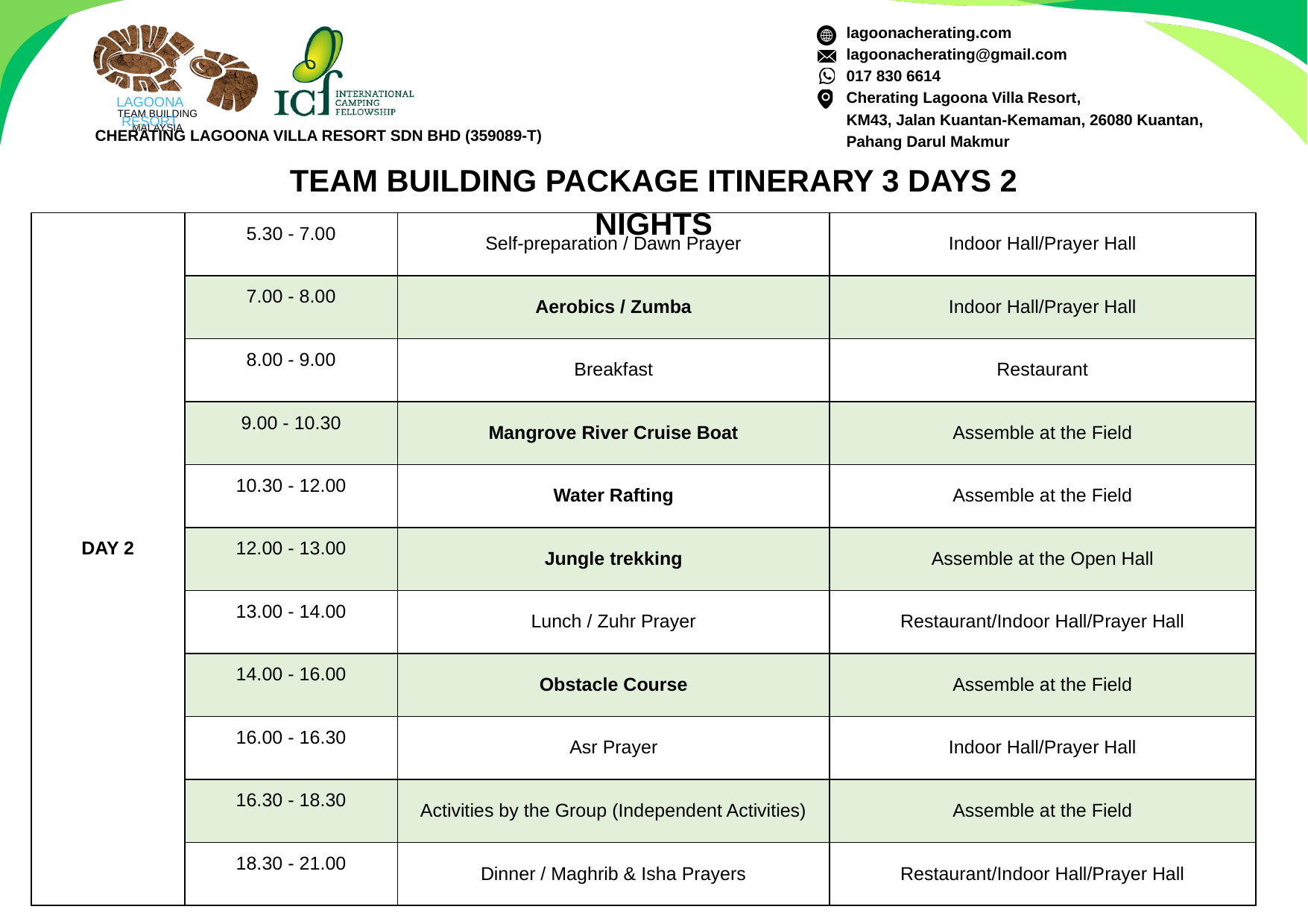

lagoonacherating.com
lagoonacherating@gmail.com
017 830 6614
Cherating Lagoona Villa Resort,
KM43, Jalan Kuantan-Kemaman, 26080 Kuantan,
Pahang Darul Makmur

LAGOONA RESORT
TEAM BUILDING MALAYSIA
CHERATING LAGOONA VILLA RESORT SDN BHD (359089-T)
TEAM BUILDING PACKAGE ITINERARY 3 DAYS 2 NIGHTS
| DAY 2 | 5.30 - 7.00 | Self-preparation / Dawn Prayer | Indoor Hall/Prayer Hall |
| --- | --- | --- | --- |
| DAY 2 | 7.00 - 8.00 | Aerobics / Zumba | Indoor Hall/Prayer Hall |
| DAY 2 | 8.00 - 9.00 | Breakfast | Restaurant |
| DAY 2 | 9.00 - 10.30 | Mangrove River Cruise Boat | Assemble at the Field |
| DAY 2 | 10.30 - 12.00 | Water Rafting | Assemble at the Field |
| DAY 2 | 12.00 - 13.00 | Jungle trekking | Assemble at the Open Hall |
| DAY 2 | 13.00 - 14.00 | Lunch / Zuhr Prayer | Restaurant/Indoor Hall/Prayer Hall |
| DAY 2 | 14.00 - 16.00 | Obstacle Course | Assemble at the Field |
| DAY 2 | 16.00 - 16.30 | Asr Prayer | Indoor Hall/Prayer Hall |
| DAY 2 | 16.30 - 18.30 | Activities by the Group (Independent Activities) | Assemble at the Field |
| DAY 2 | 18.30 - 21.00 | Dinner / Maghrib & Isha Prayers | Restaurant/Indoor Hall/Prayer Hall |